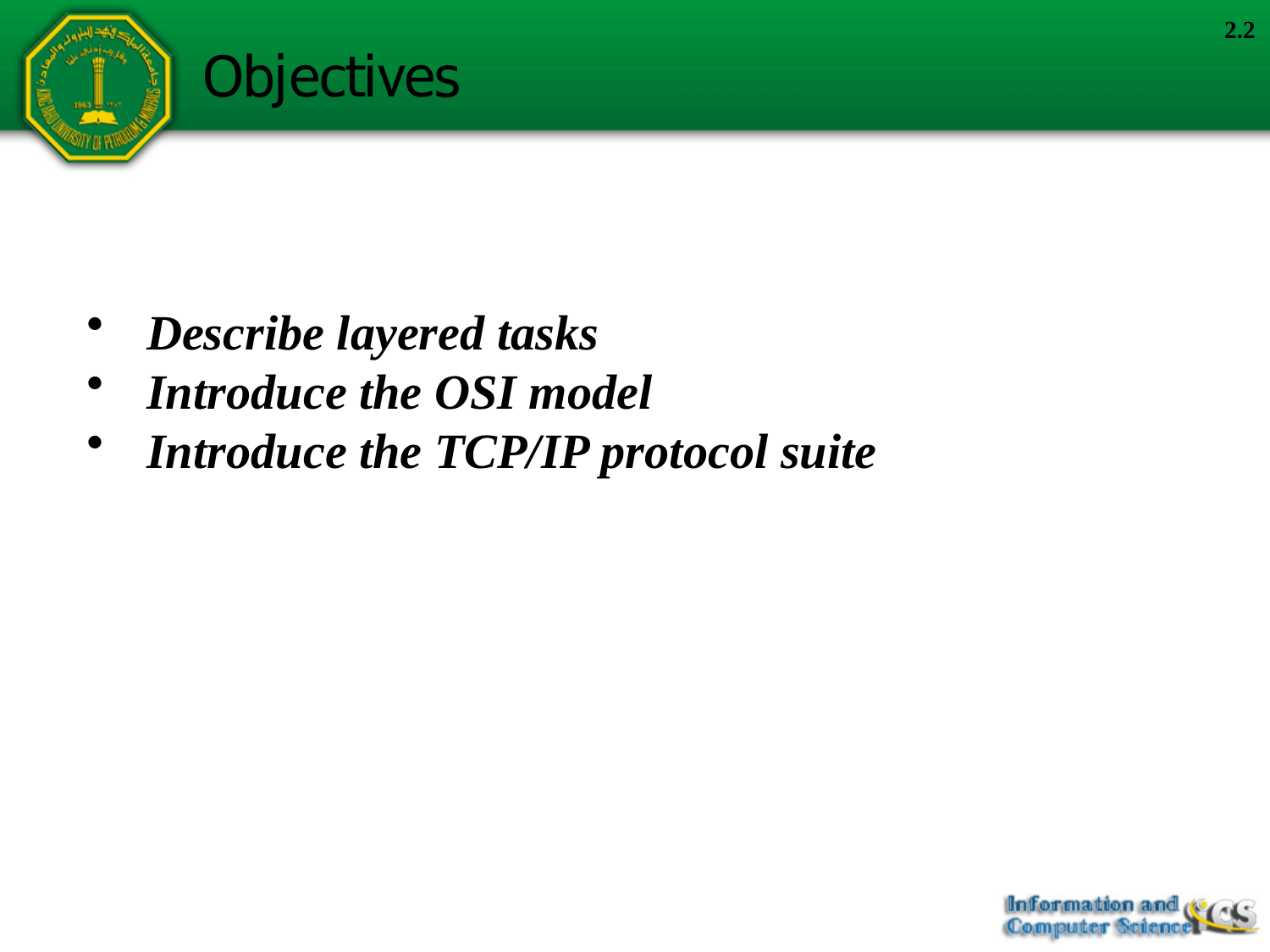

2.2
# Objectives
 Describe layered tasks
 Introduce the OSI model
 Introduce the TCP/IP protocol suite